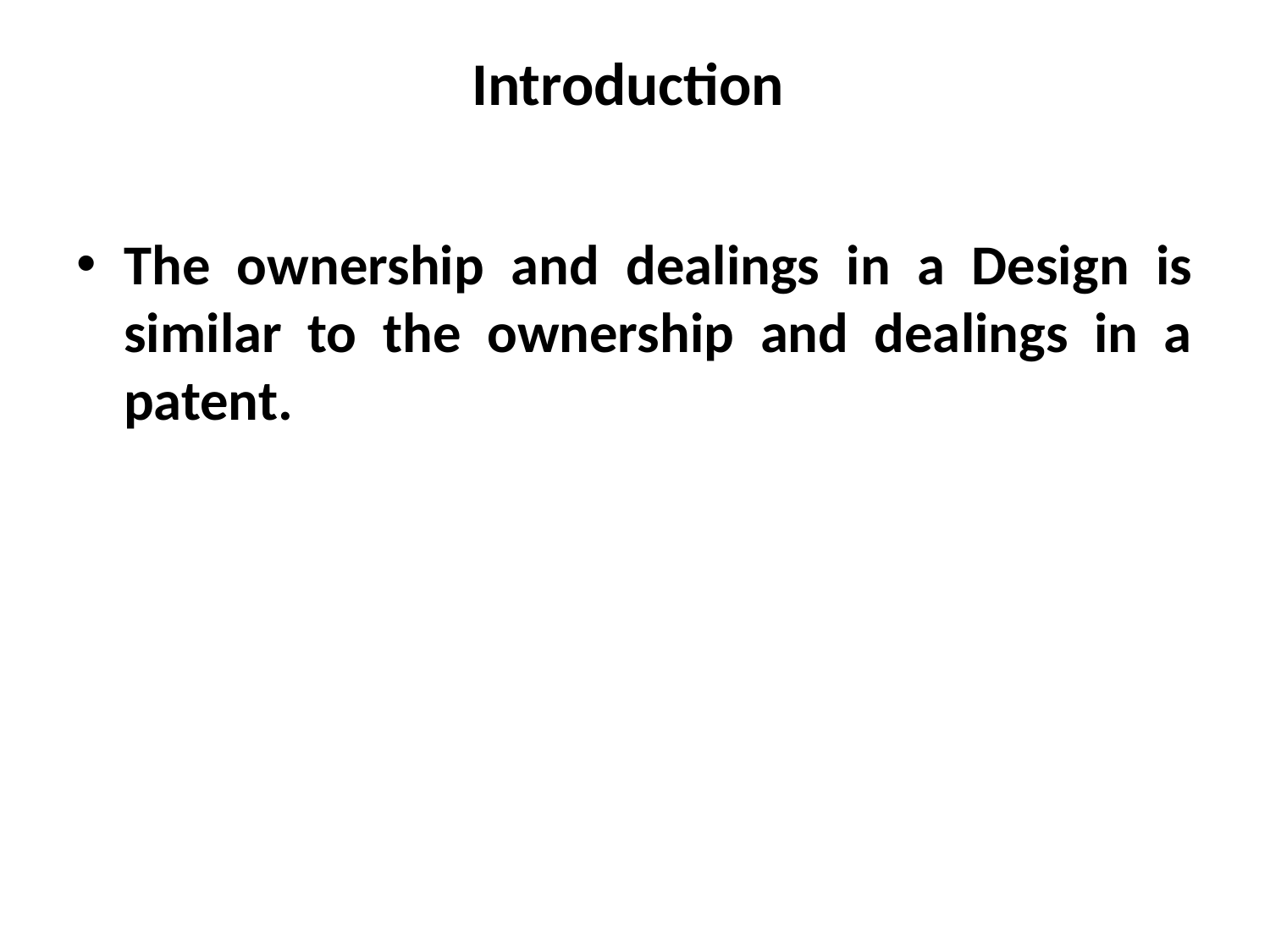

# Introduction
The ownership and dealings in a Design is similar to the ownership and dealings in a patent.